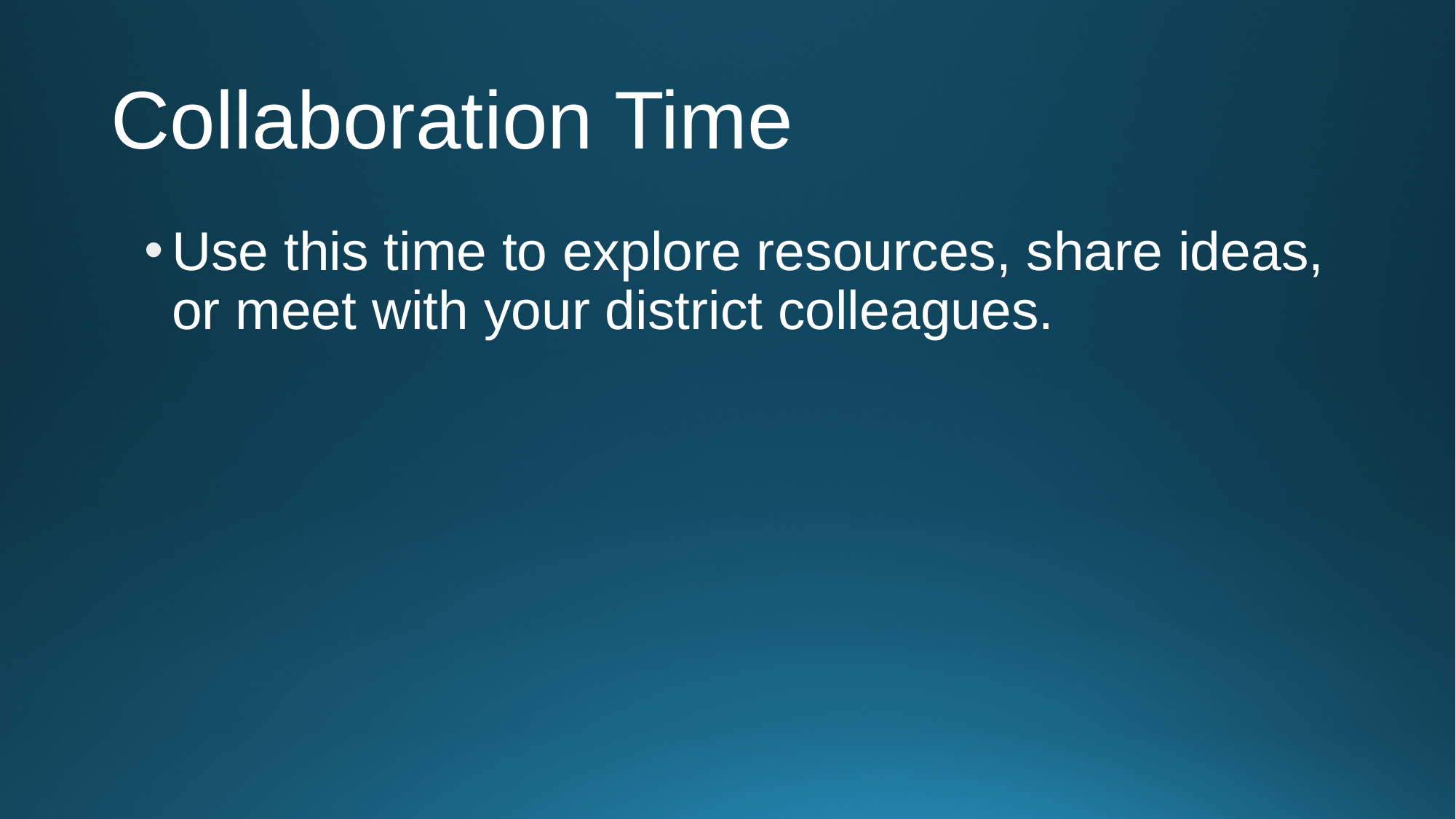

# Collaboration Time
Use this time to explore resources, share ideas, or meet with your district colleagues.